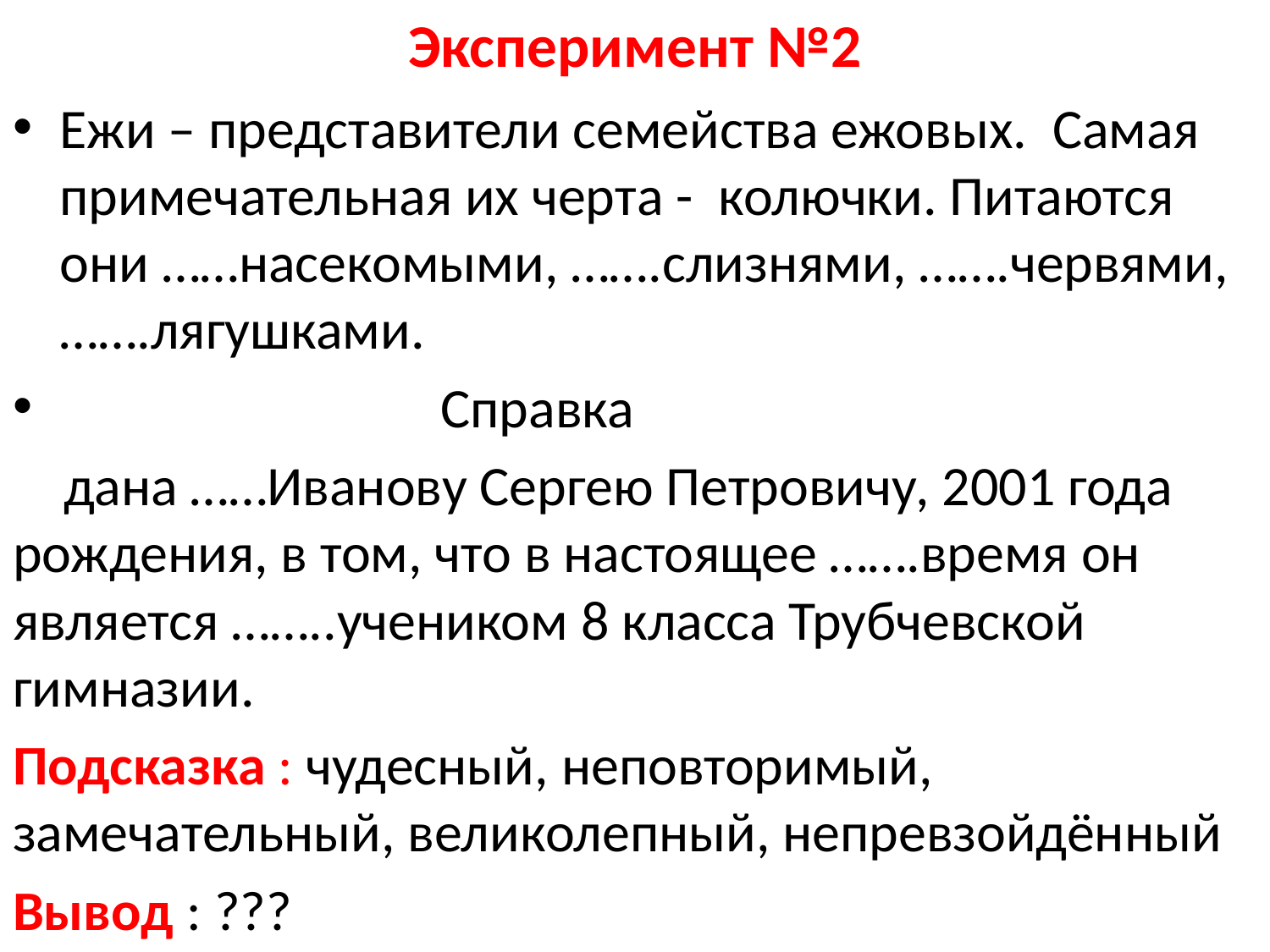

# Эксперимент №2
Ежи – представители семейства ежовых.  Самая примечательная их черта -  колючки. Питаются они ……насекомыми, …….слизнями, …….червями, …….лягушками.
                              Справка
    дана ……Иванову Сергею Петровичу, 2001 года      рождения, в том, что в настоящее …….время он является ……..учеником 8 класса Трубчевской гимназии.
Подсказка : чудесный, неповторимый, замечательный, великолепный, непревзойдённый
Вывод : ???